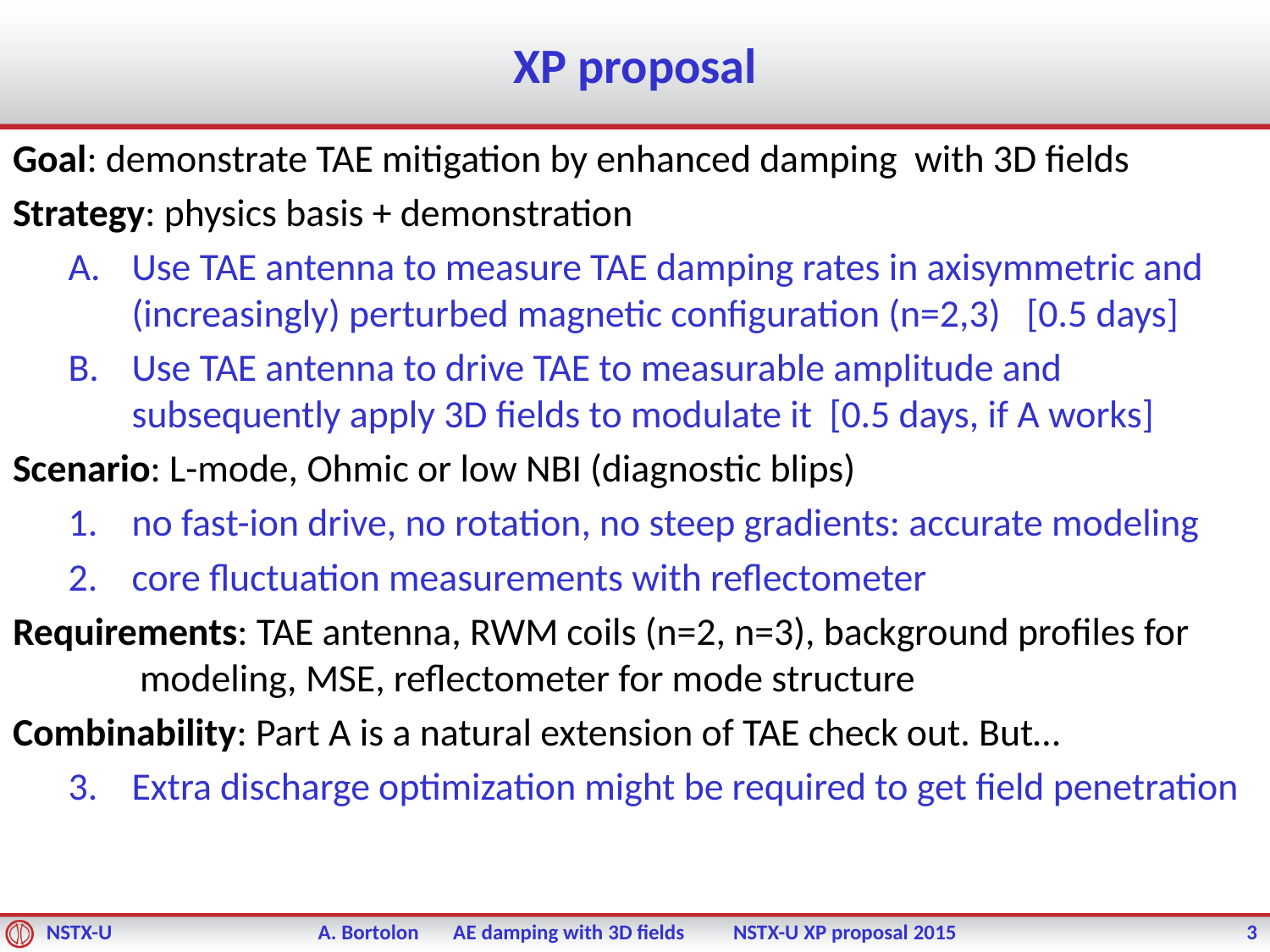

# XP proposal
Goal: demonstrate TAE mitigation by enhanced damping  with 3D fields
Strategy: physics basis + demonstration
Use TAE antenna to measure TAE damping rates in axisymmetric and (increasingly) perturbed magnetic configuration (n=2,3)   [0.5 days]
Use TAE antenna to drive TAE to measurable amplitude and subsequently apply 3D fields to modulate it  [0.5 days, if A works]
Scenario: L-mode, Ohmic or low NBI (diagnostic blips)
no fast-ion drive, no rotation, no steep gradients: accurate modeling
core fluctuation measurements with reflectometer
Requirements: TAE antenna, RWM coils (n=2, n=3), background profiles for   	modeling, MSE, reflectometer for mode structure
Combinability: Part A is a natural extension of TAE check out. But…
Extra discharge optimization might be required to get field penetration